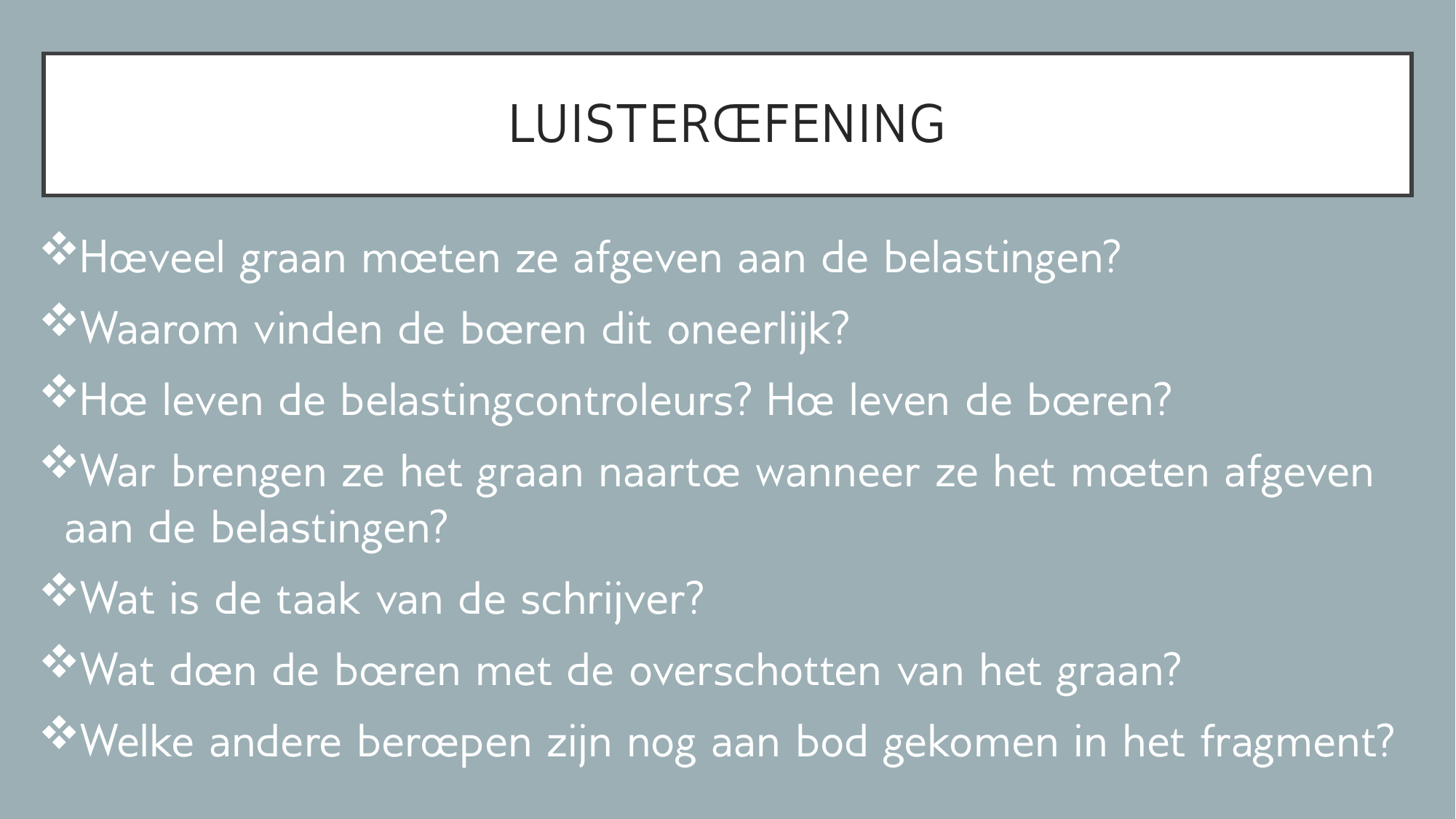

# LUISTEROEFENING
Hoeveel graan moeten ze afgeven aan de belastingen?
Waarom vinden de boeren dit oneerlijk?
Hoe leven de belastingcontroleurs? Hoe leven de boeren?
War brengen ze het graan naartoe wanneer ze het moeten afgeven aan de belastingen?
Wat is de taak van de schrijver?
Wat doen de boeren met de overschotten van het graan?
Welke andere beroepen zijn nog aan bod gekomen in het fragment?